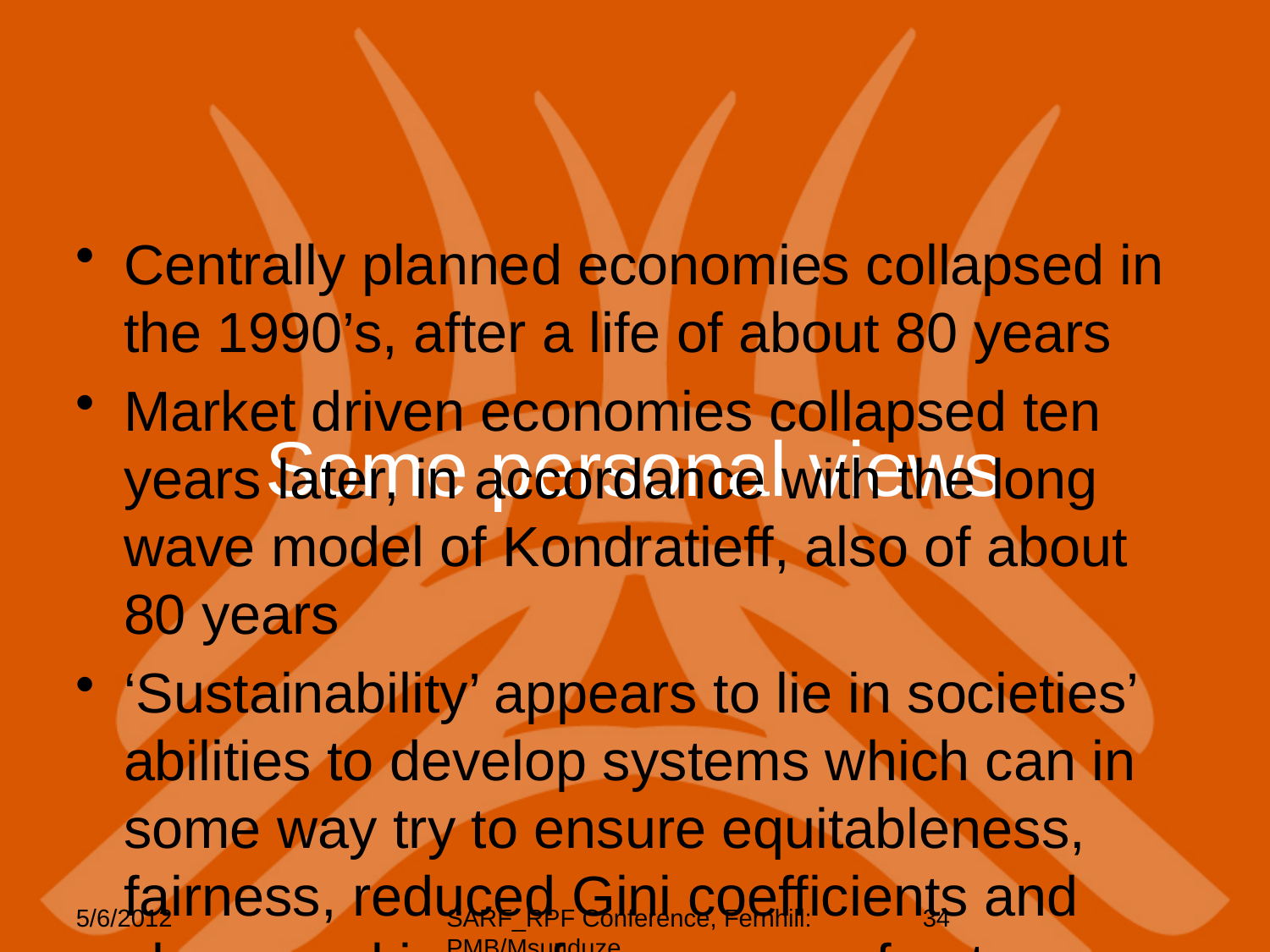

Centrally planned economies collapsed in the 1990’s, after a life of about 80 years
Market driven economies collapsed ten years later, in accordance with the long wave model of Kondratieff, also of about 80 years
‘Sustainability’ appears to lie in societies’ abilities to develop systems which can in some way try to ensure equitableness, fairness, reduced Gini coefficients and closer rankings of measures of entropy, aiming towards unity…and a common ‘unity’
Environmental (biophysical) sustainability is indisputably the highest priority at this time
# Some personal views
5/6/2012
SARF_RPF Conference, Fernhill: PMB/Msunduze
34